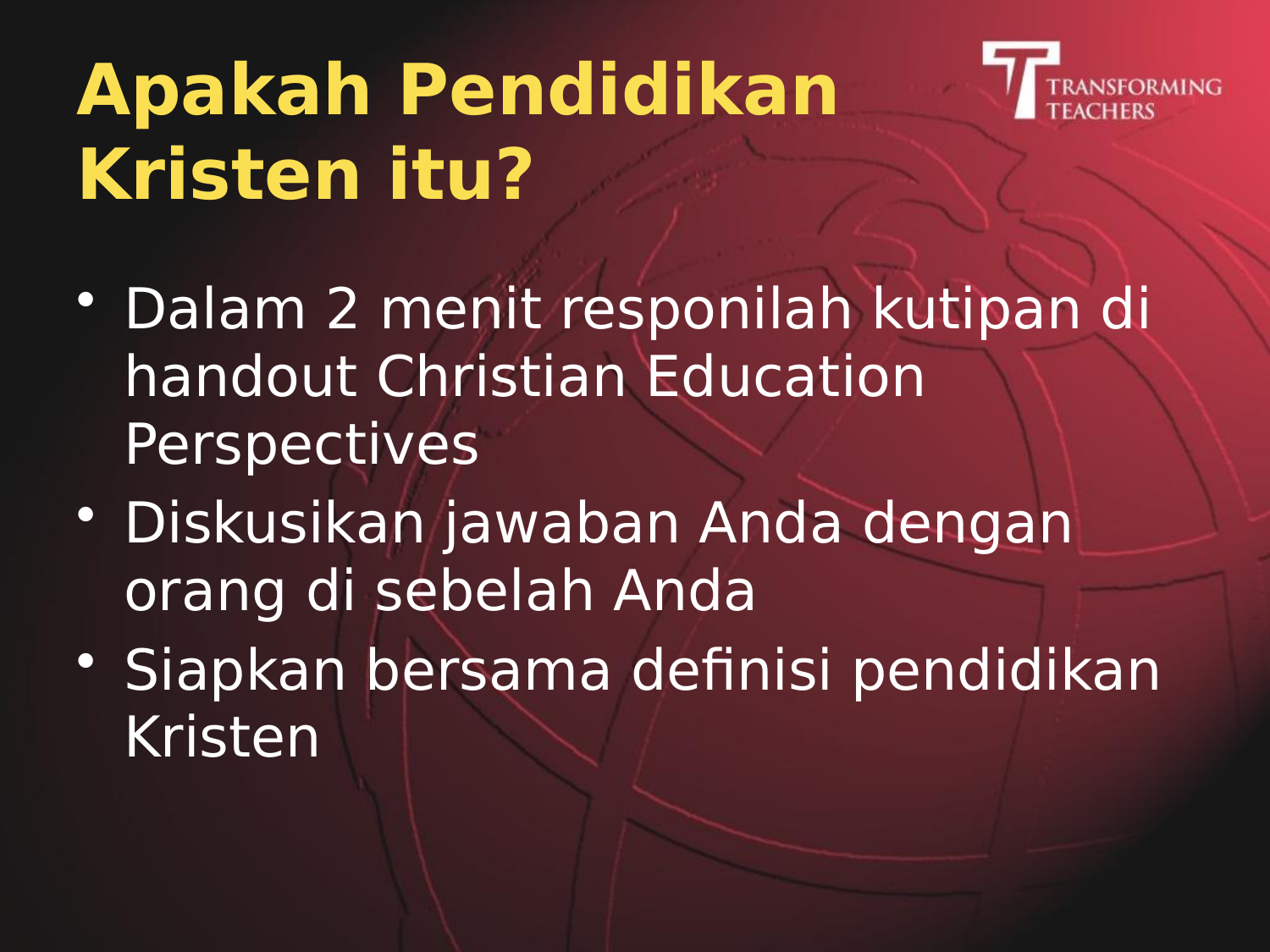

# Apakah Pendidikan Kristen itu?
Dalam 2 menit responilah kutipan di handout Christian Education Perspectives
Diskusikan jawaban Anda dengan orang di sebelah Anda
Siapkan bersama definisi pendidikan Kristen